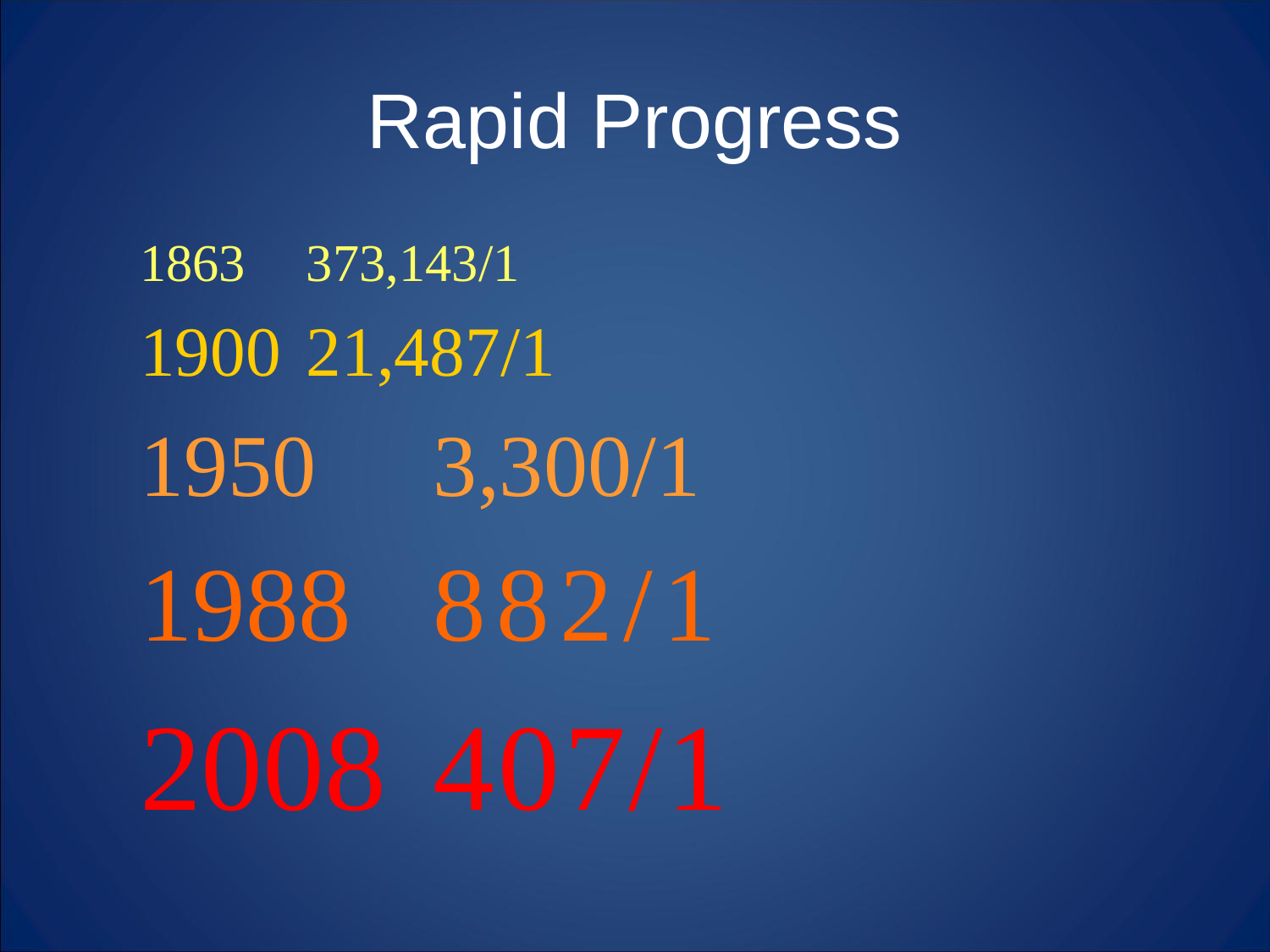

Rapid Progress
1863   	373,143/1
1900	21,487/1
1950	3,300/1
1988	882/1
2008 	407/1